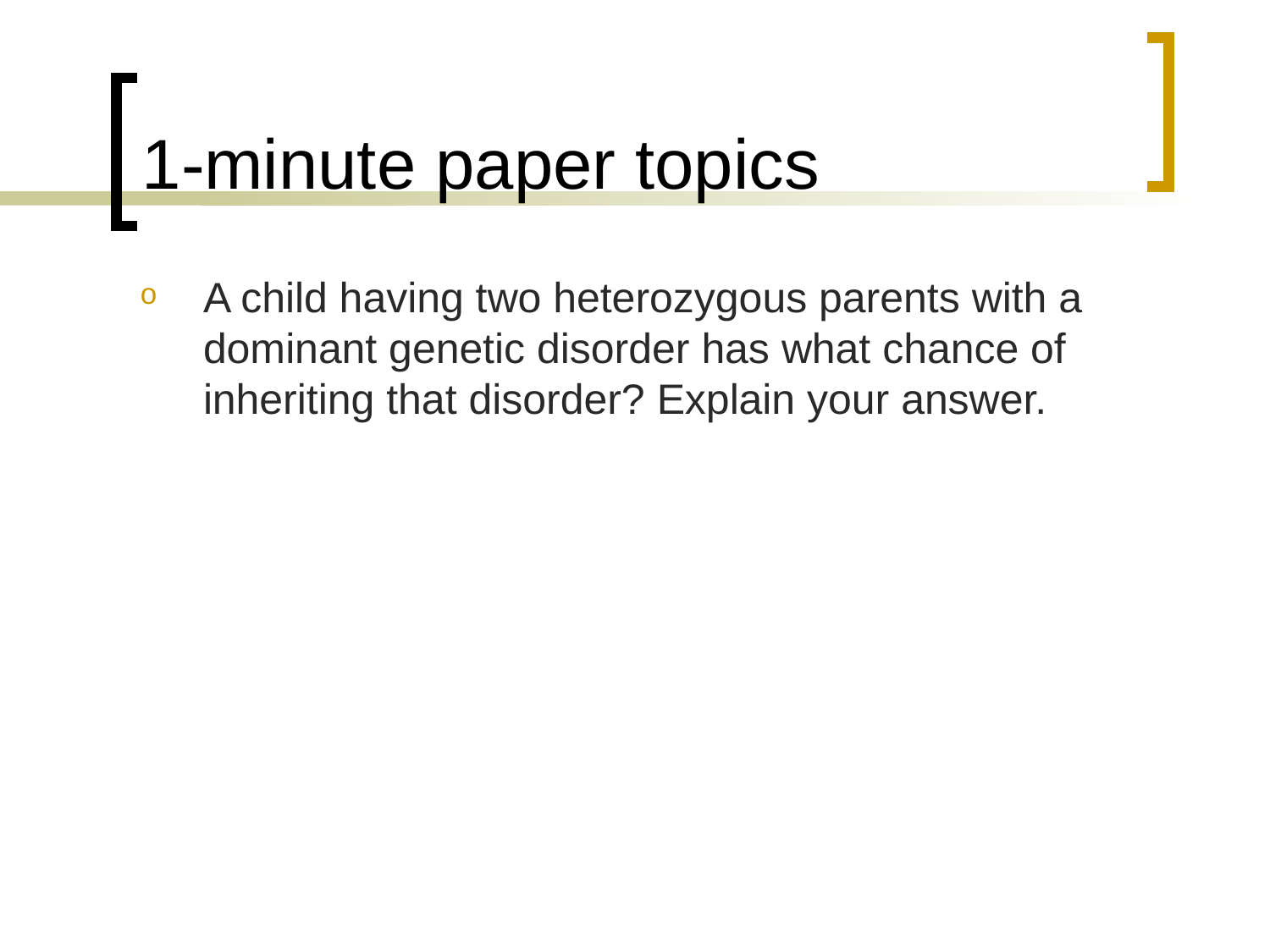

# 1-minute paper topics
A child having two heterozygous parents with a dominant genetic disorder has what chance of inheriting that disorder? Explain your answer.